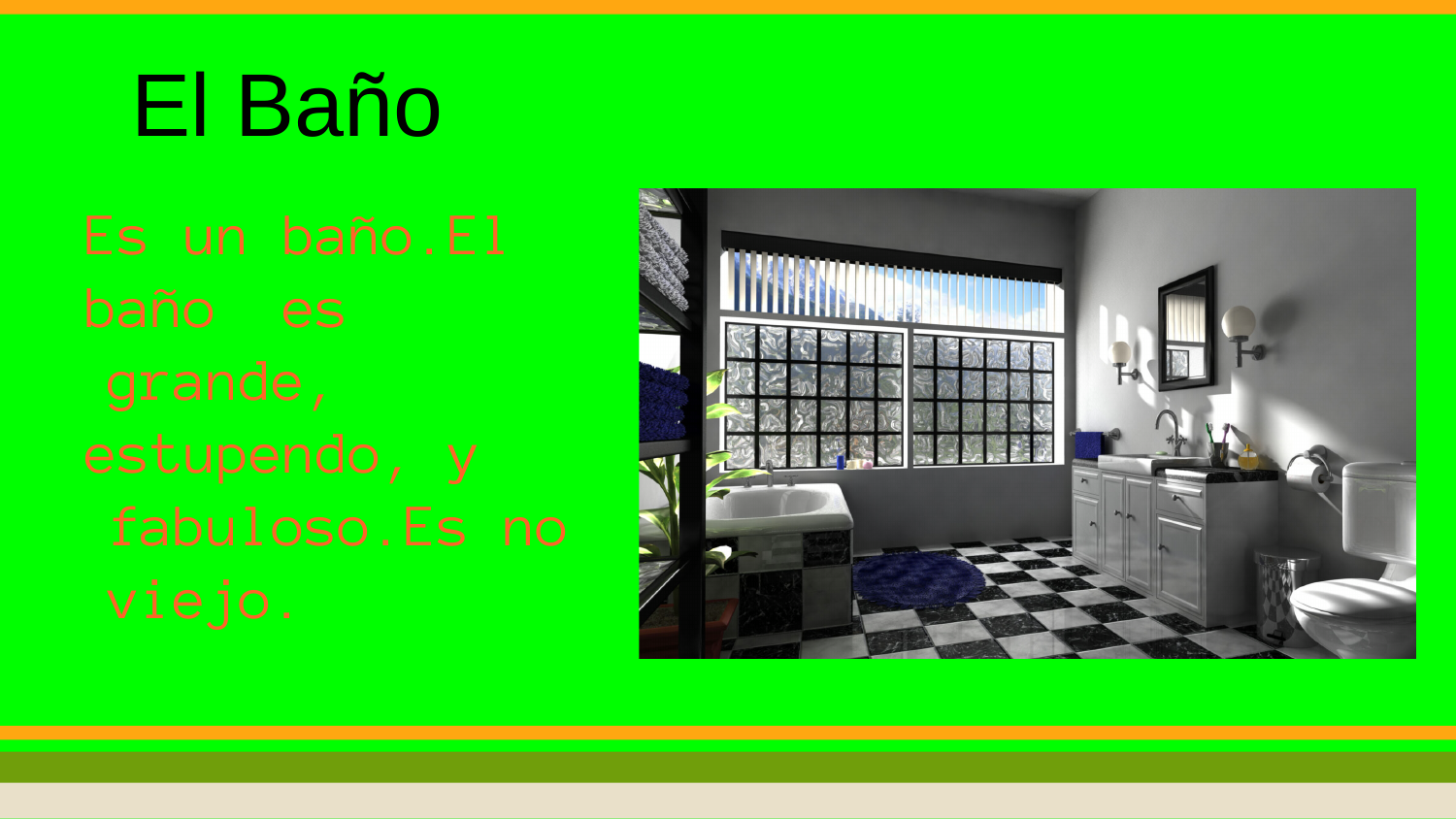

# El Baño
Es un baño.El
baño  es grande,
estupendo, y fabuloso.Es no viejo.